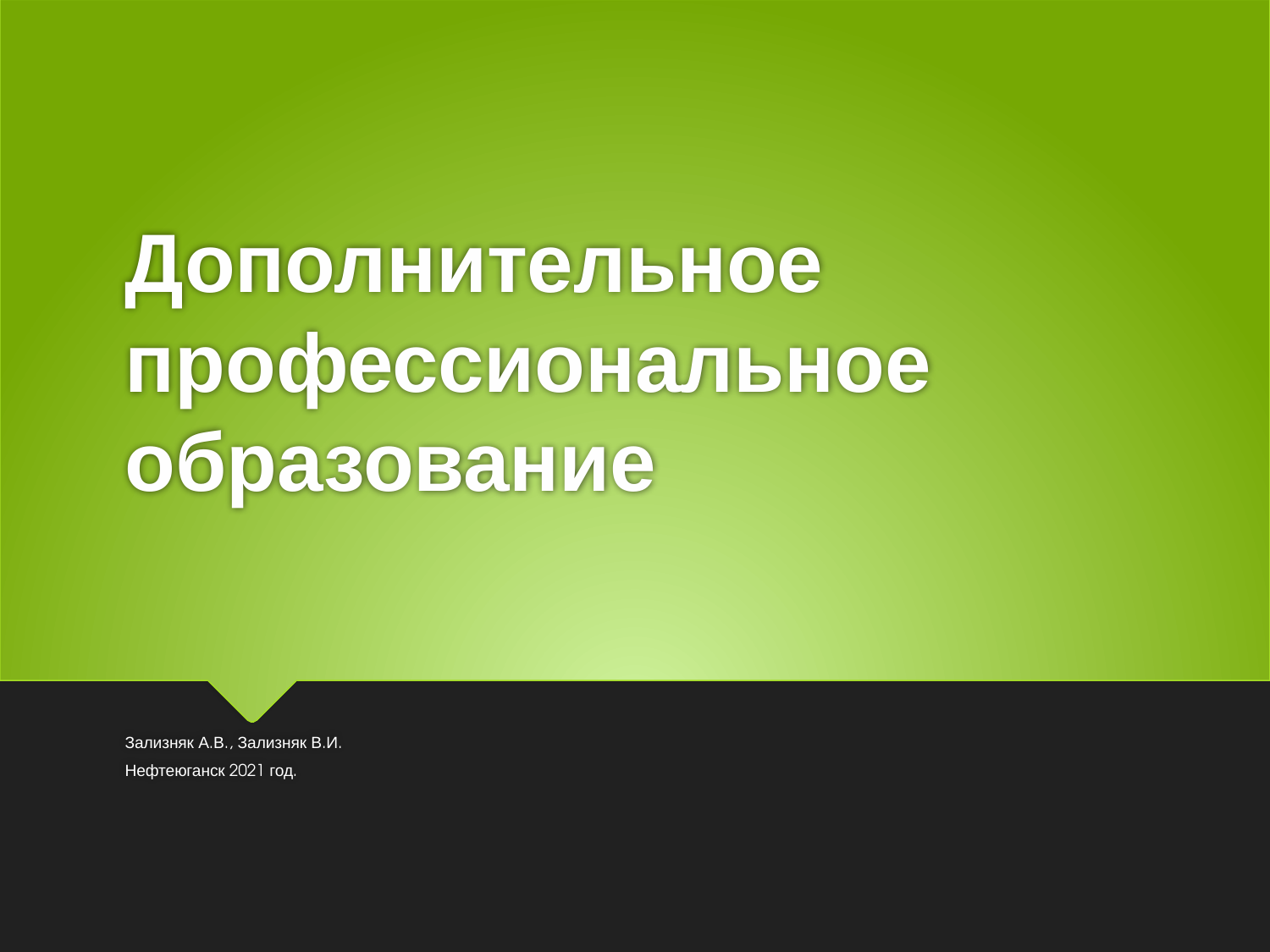

# Дополнительное профессиональное образование
Зализняк А.В., Зализняк В.И.
Нефтеюганск 2021 год.